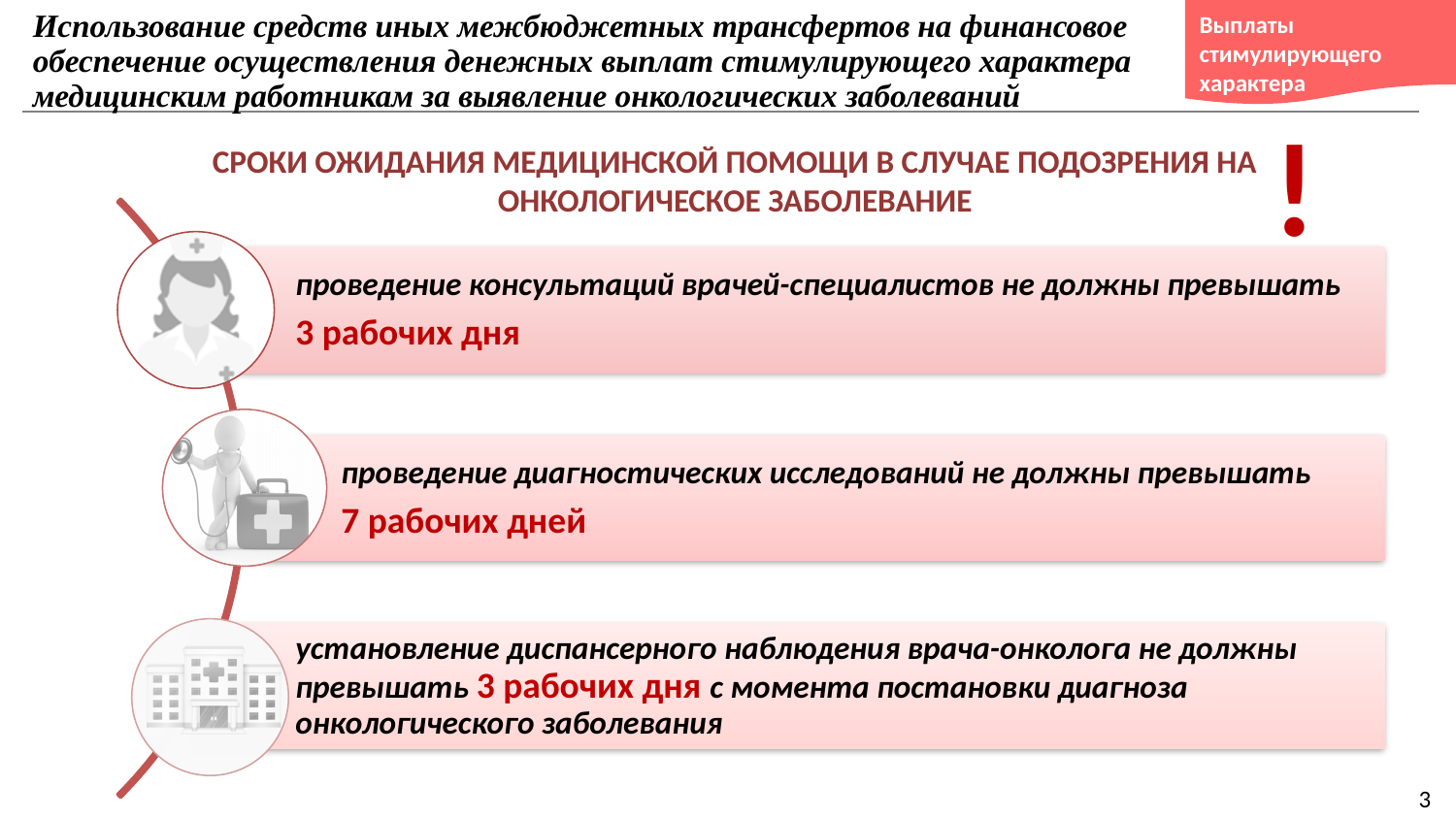

Использование средств иных межбюджетных трансфертов на финансовое обеспечение осуществления денежных выплат стимулирующего характера медицинским работникам за выявление онкологических заболеваний
Выплаты стимулирующего характера
!
СРОКИ ОЖИДАНИЯ МЕДИЦИНСКОЙ ПОМОЩИ В СЛУЧАЕ ПОДОЗРЕНИЯ НА ОНКОЛОГИЧЕСКОЕ ЗАБОЛЕВАНИЕ
проведение консультаций врачей-специалистов не должны превышать
3 рабочих дня
проведение диагностических исследований не должны превышать
7 рабочих дней
установление диспансерного наблюдения врача-онколога не должны превышать 3 рабочих дня с момента постановки диагноза онкологического заболевания

3